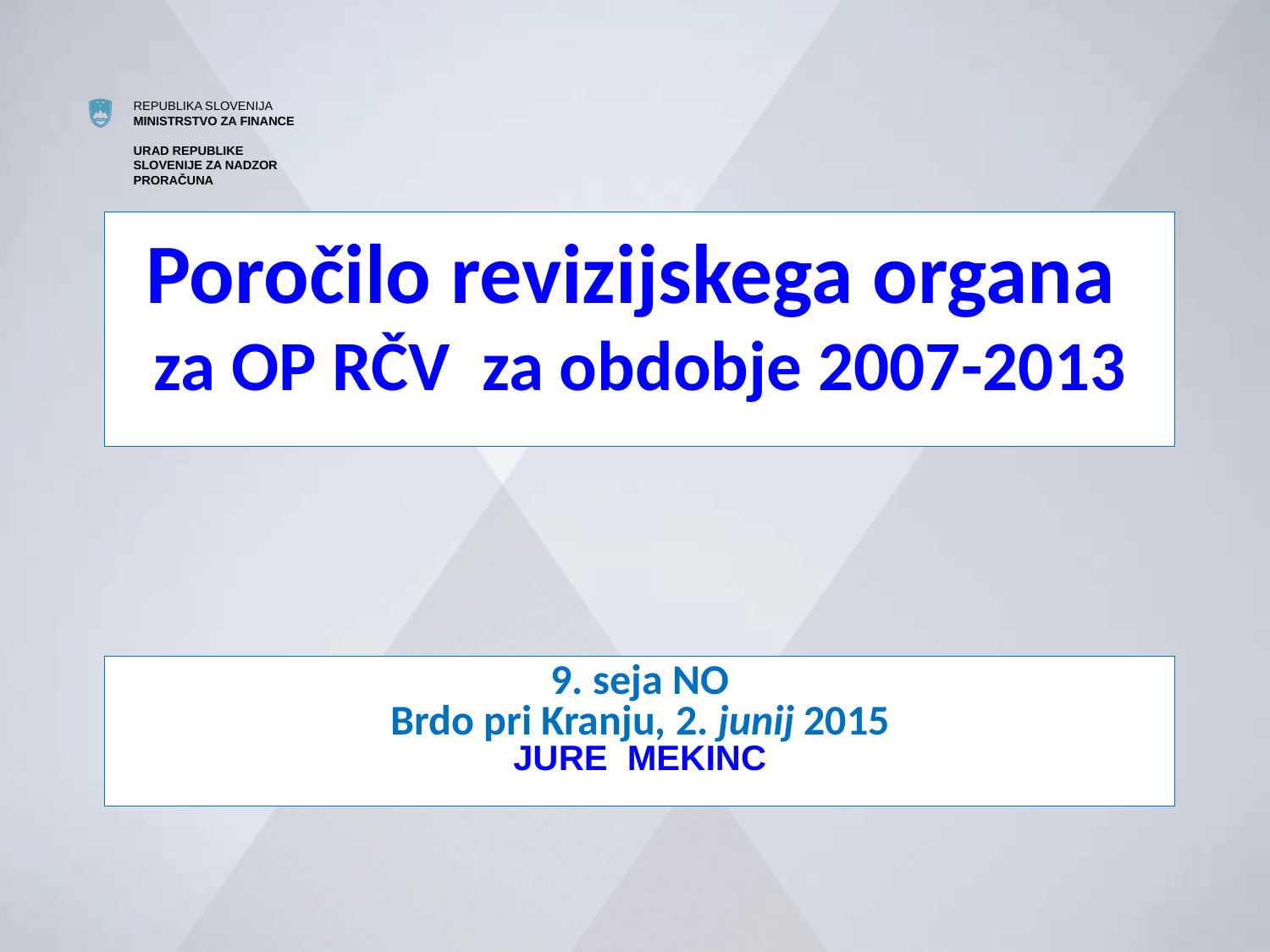

# Poročilo revizijskega organa za OP RČV  za obdobje 2007-2013
9. seja NO
Brdo pri Kranju, 2. junij 2015
JURE  MEKINC